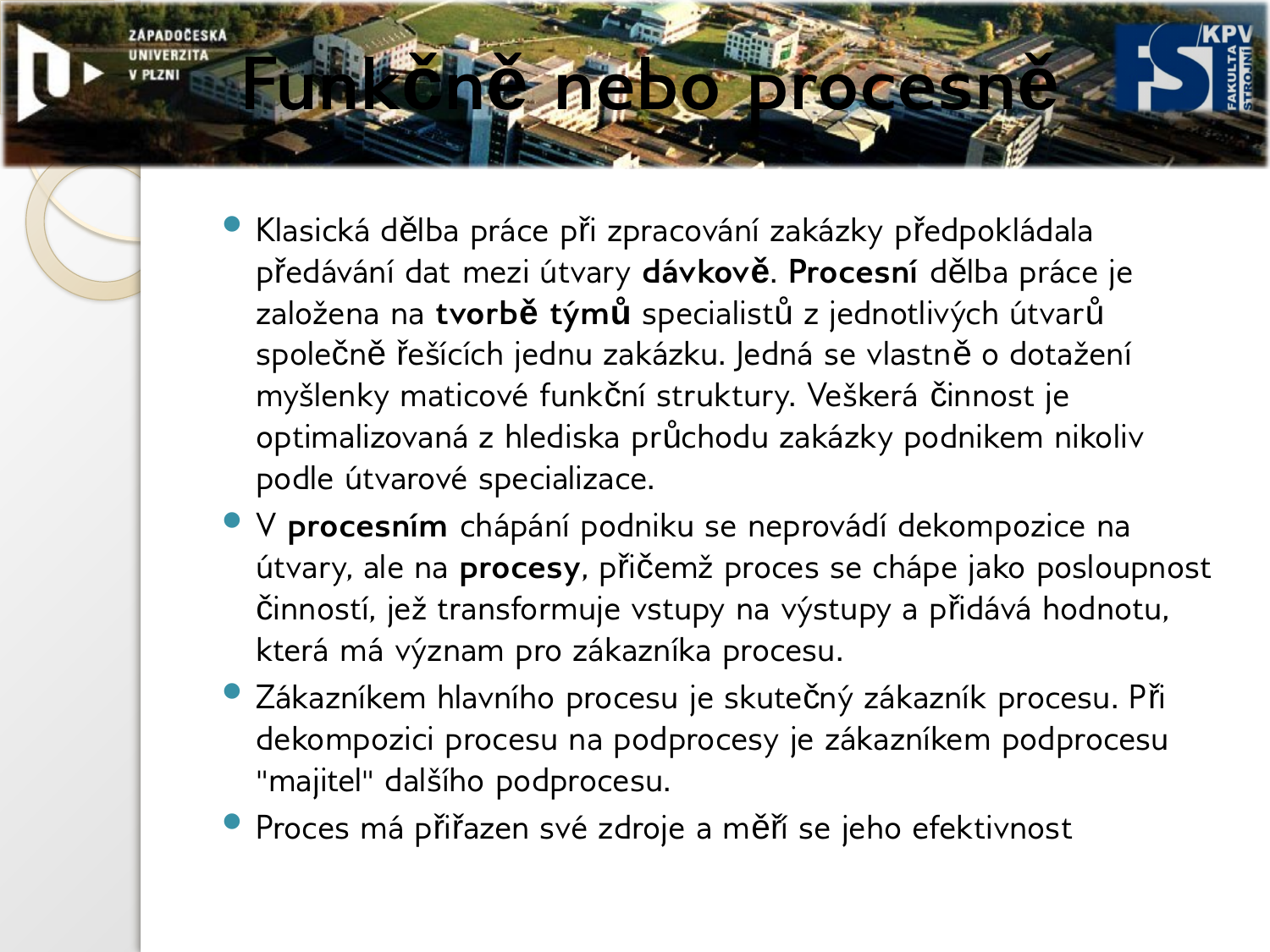

# Funkčně nebo procesně
Klasická dělba práce při zpracování zakázky předpokládala předávání dat mezi útvary dávkově. Procesní dělba práce je založena na tvorbě týmů specialistů z jednotlivých útvarů společně řešících jednu zakázku. Jedná se vlastně o dotažení myšlenky maticové funkční struktury. Veškerá činnost je optimalizovaná z hlediska průchodu zakázky podnikem nikoliv podle útvarové specializace.
V procesním chápání podniku se neprovádí dekompozice na útvary, ale na procesy, přičemž proces se chápe jako posloupnost činností, jež transformuje vstupy na výstupy a přidává hodnotu, která má význam pro zákazníka procesu.
Zákazníkem hlavního procesu je skutečný zákazník procesu. Při dekompozici procesu na podprocesy je zákazníkem podprocesu "majitel" dalšího podprocesu.
Proces má přiřazen své zdroje a měří se jeho efektivnost